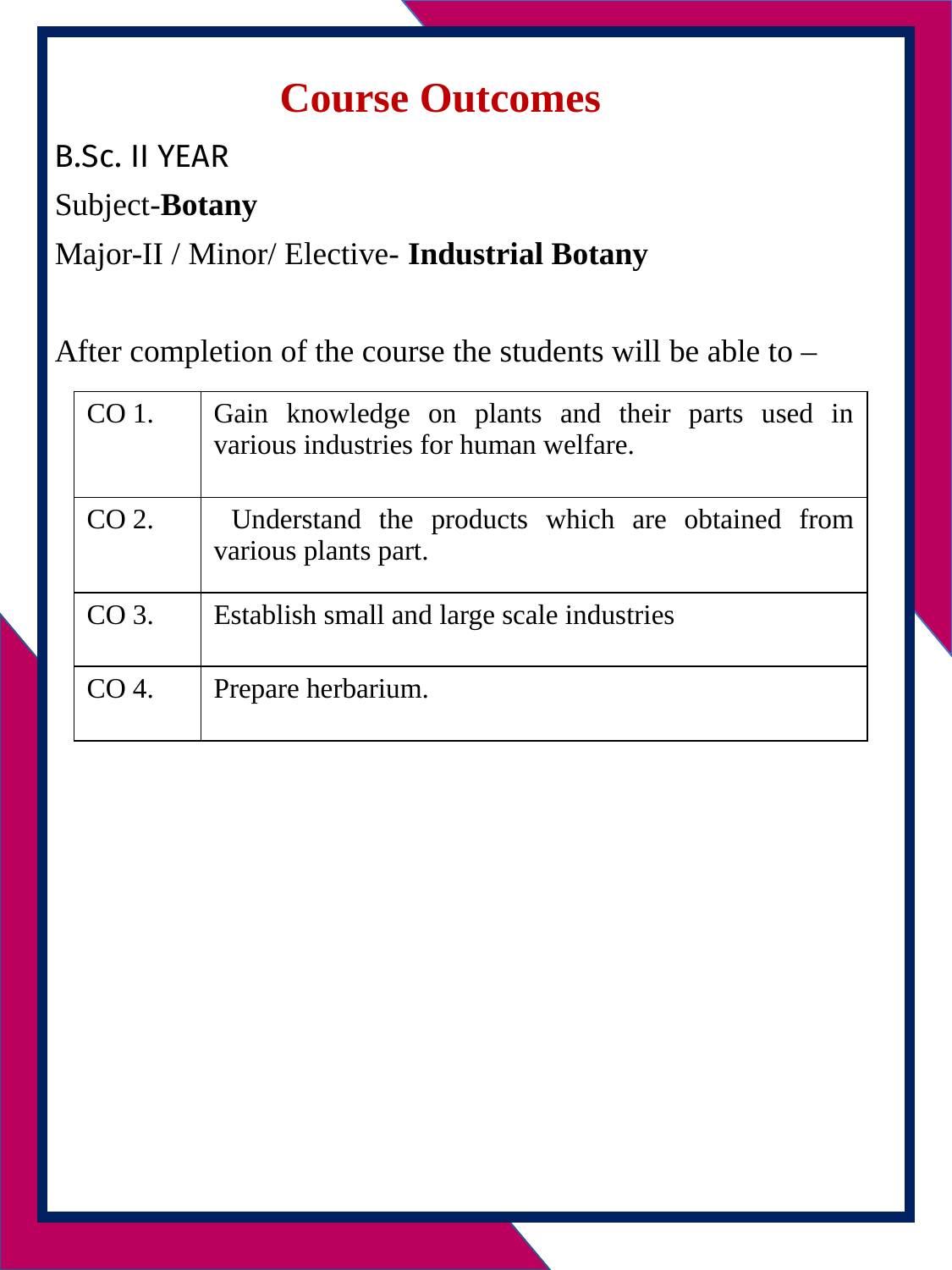

B.Sc. II YEAR
Subject-Botany
Major-II / Minor/ Elective- Industrial Botany

After completion of the course the students will be able to –
Course Outcomes

| CO 1. | Gain knowledge on plants and their parts used in various industries for human welfare. |
| --- | --- |
| CO 2. | Understand the products which are obtained from various plants part. |
| CO 3. | Establish small and large scale industries |
| CO 4. | Prepare herbarium. |